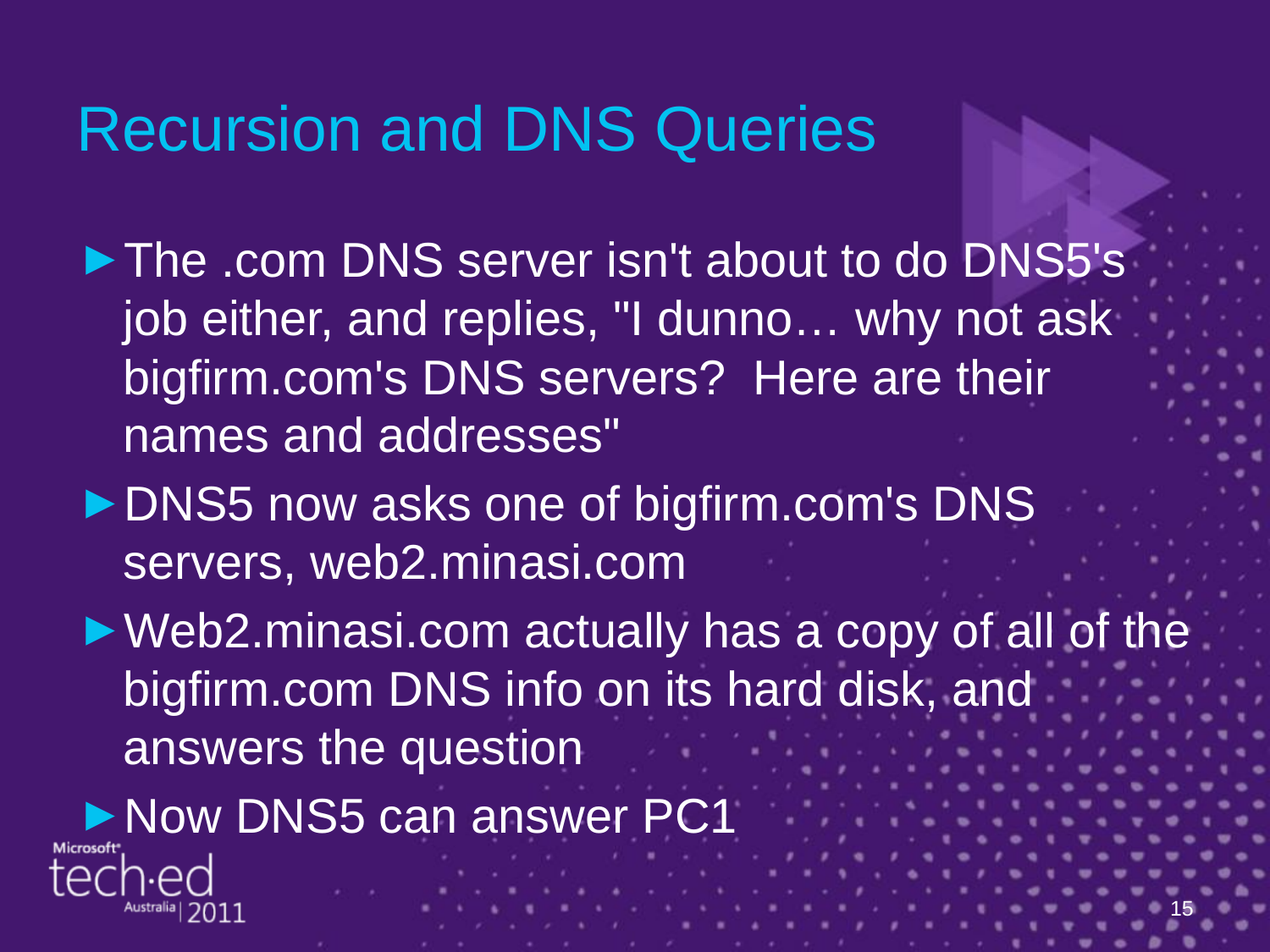

# Recursion and DNS Queries
The .com DNS server isn't about to do DNS5's job either, and replies, "I dunno… why not ask bigfirm.com's DNS servers?  Here are their names and addresses"
DNS5 now asks one of bigfirm.com's DNS servers, web2.minasi.com
Web2.minasi.com actually has a copy of all of the bigfirm.com DNS info on its hard disk, and answers the question
Now DNS5 can answer PC1
15